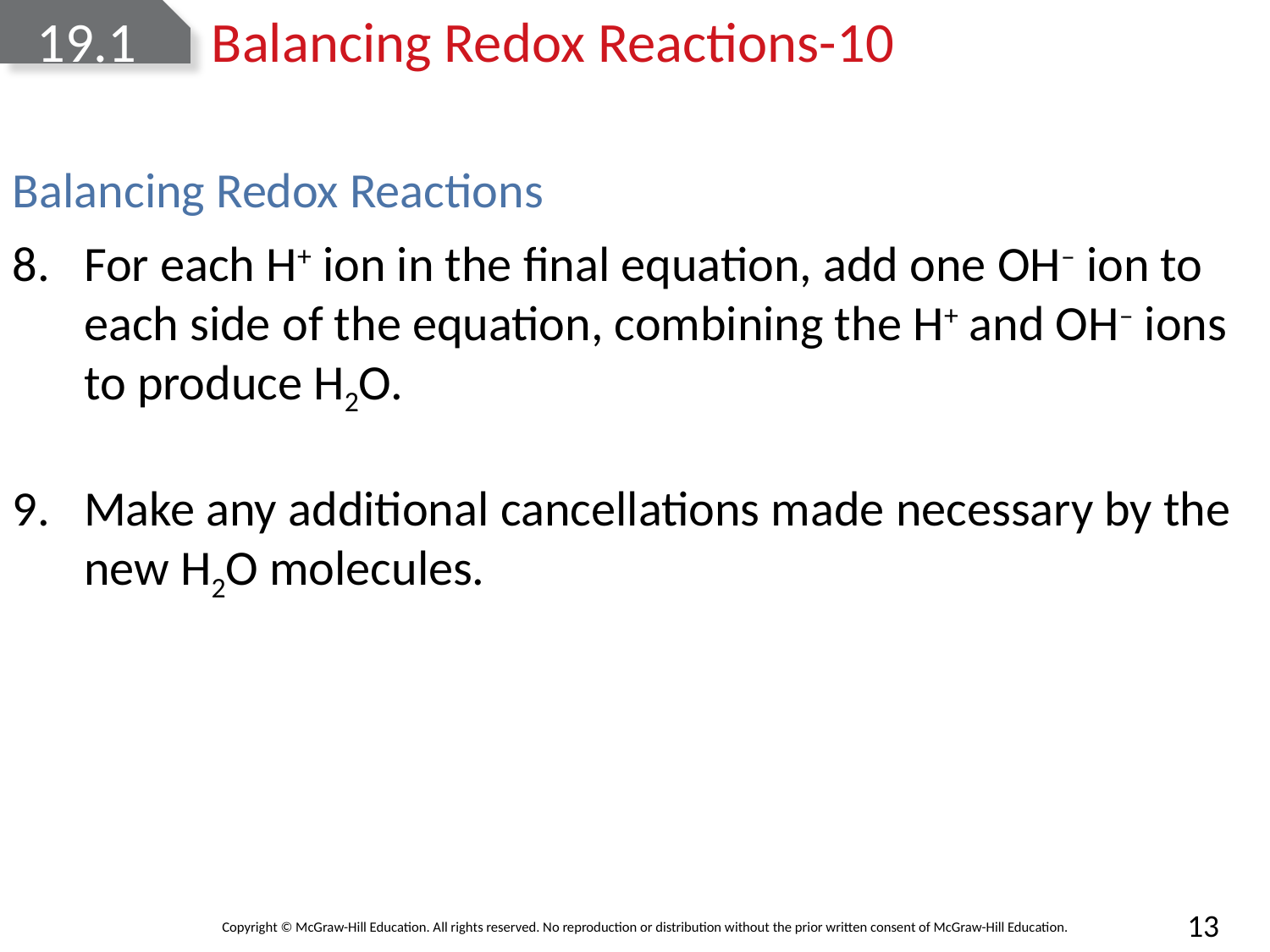

# 19.1	Balancing Redox Reactions-10
Balancing Redox Reactions
For each H+ ion in the final equation, add one OH– ion to each side of the equation, combining the H+ and OH– ions to produce H2O.
Make any additional cancellations made necessary by the new H2O molecules.